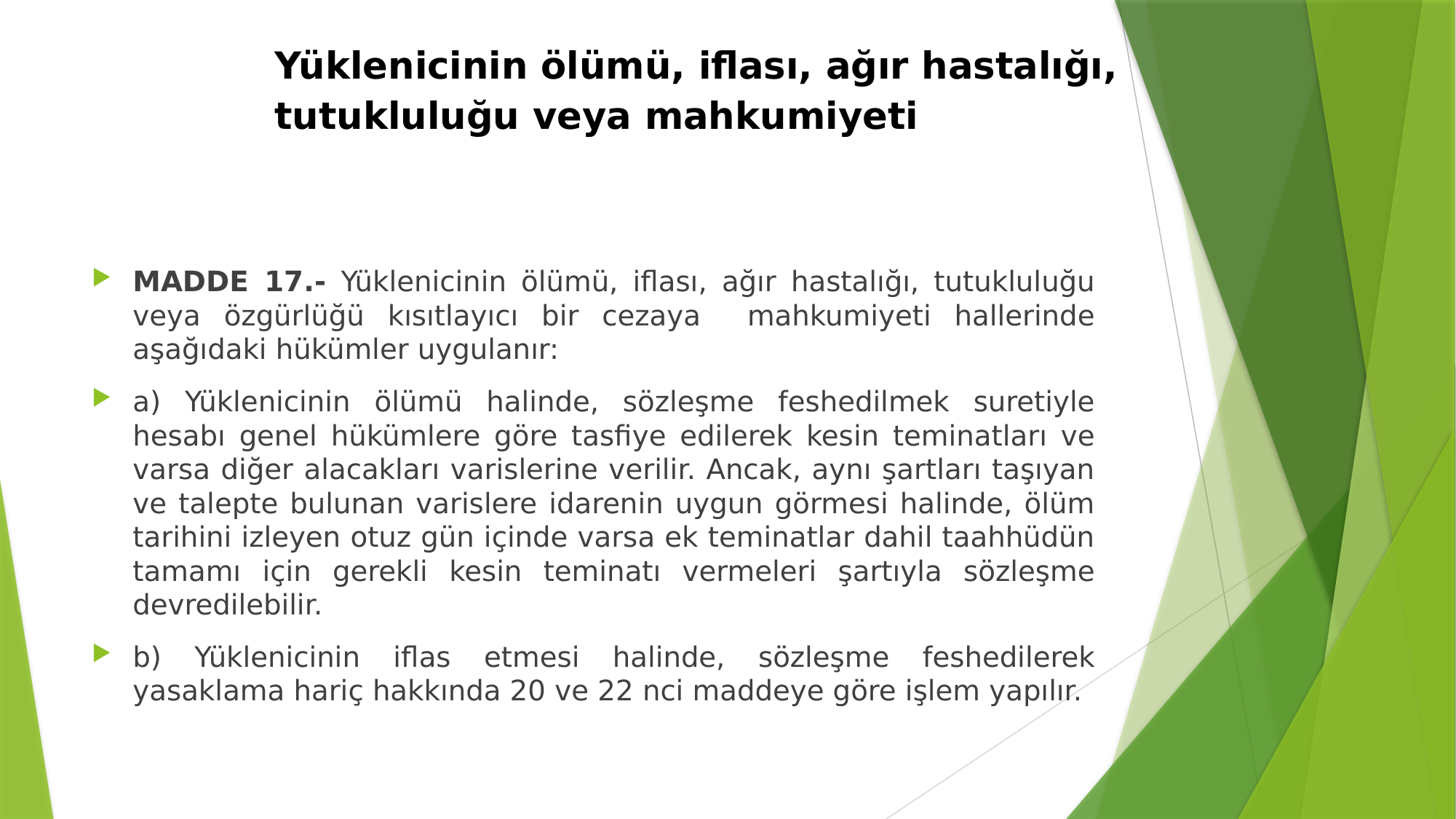

# Yüklenicinin ölümü, iflası, ağır hastalığı, tutukluluğu veya mahkumiyeti
MADDE 17.- Yüklenicinin ölümü, iflası, ağır hastalığı, tutukluluğu veya özgürlüğü kısıtlayıcı bir cezaya  mahkumiyeti hallerinde aşağıdaki hükümler uygulanır:
a) Yüklenicinin ölümü halinde, sözleşme feshedilmek suretiyle hesabı genel hükümlere göre tasfiye edilerek kesin teminatları ve varsa diğer alacakları varislerine verilir. Ancak, aynı şartları taşıyan ve talepte bulunan varislere idarenin uygun görmesi halinde, ölüm tarihini izleyen otuz gün içinde varsa ek teminatlar dahil taahhüdün tamamı için gerekli kesin teminatı vermeleri şartıyla sözleşme devredilebilir.
b) Yüklenicinin iflas etmesi halinde, sözleşme feshedilerek yasaklama hariç hakkında 20 ve 22 nci maddeye göre işlem yapılır.